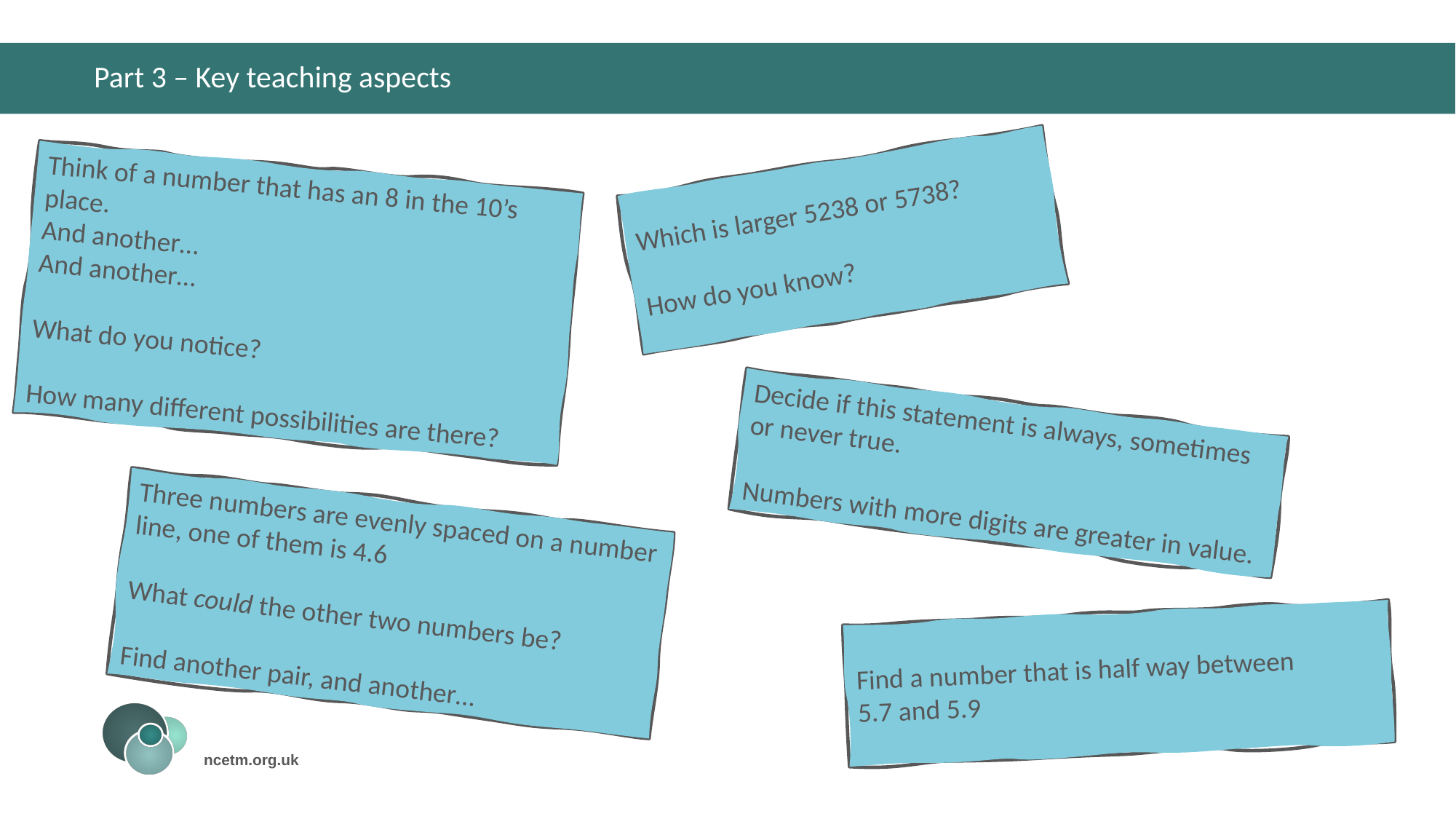

# Part 3 – Key teaching aspects

Which is larger 5238 or 5738?

How do you know?

Think of a number that has an 8 in the 10’s place.
And another…
And another…

What do you notice?

How many different possibilities are there?
Decide if this statement is always, sometimes or never true.

Numbers with more digits are greater in value.
Three numbers are evenly spaced on a number line, one of them is 4.6

What could the other two numbers be?

Find another pair, and another…

Find a number that is half way between
5.7 and 5.9